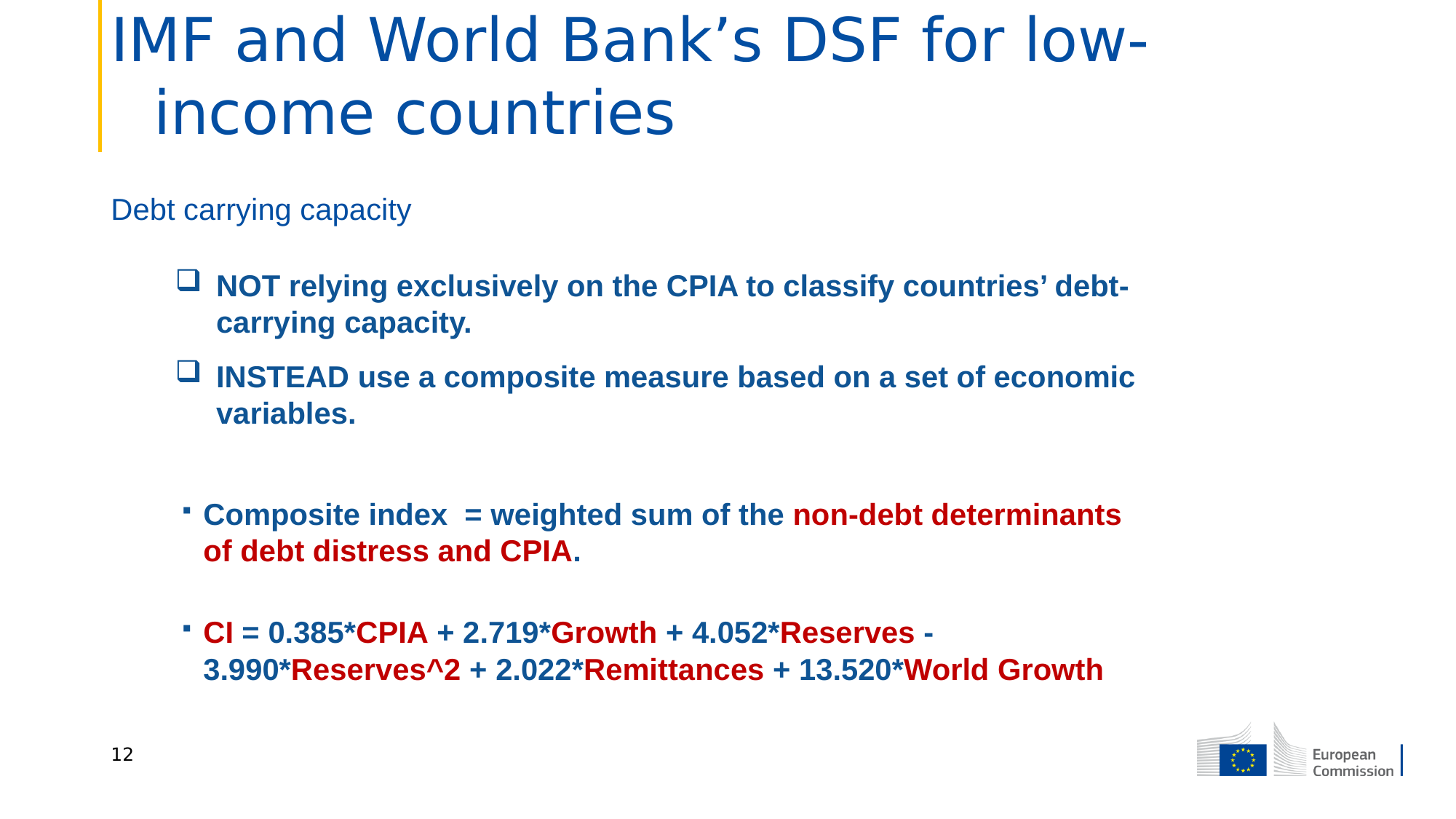

IMF and World Bank’s DSF for low-income countries
# Debt carrying capacity
NOT relying exclusively on the CPIA to classify countries’ debt-carrying capacity.
INSTEAD use a composite measure based on a set of economic variables.
Composite index  = weighted sum of the non-debt determinants of debt distress and CPIA.
CI = 0.385*CPIA + 2.719*Growth + 4.052*Reserves - 3.990*Reserves^2 + 2.022*Remittances + 13.520*World Growth
12